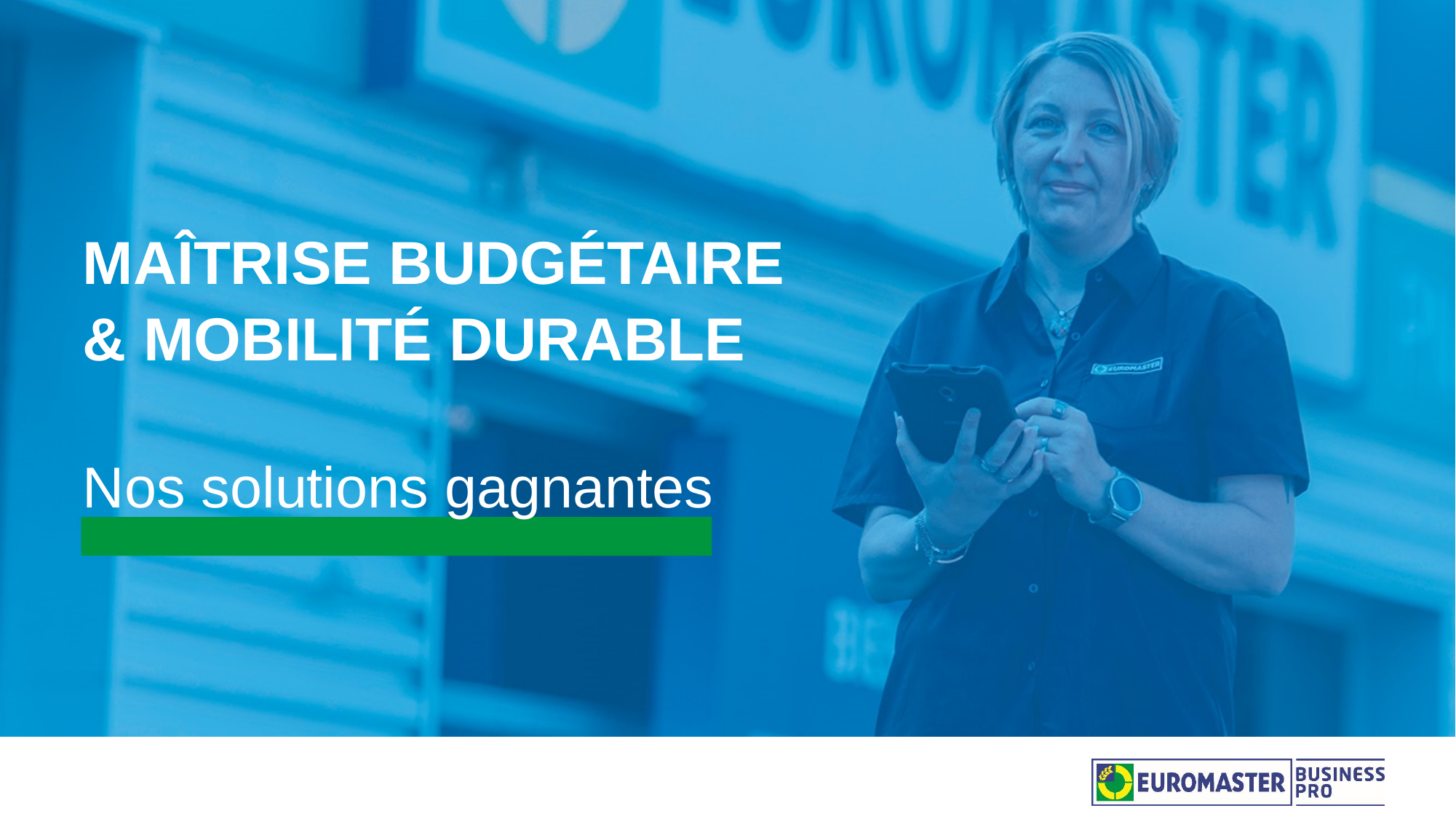

MAÎTRISE BUDGÉTAIRE
& MOBILITÉ DURABLE

Nos solutions gagnantes